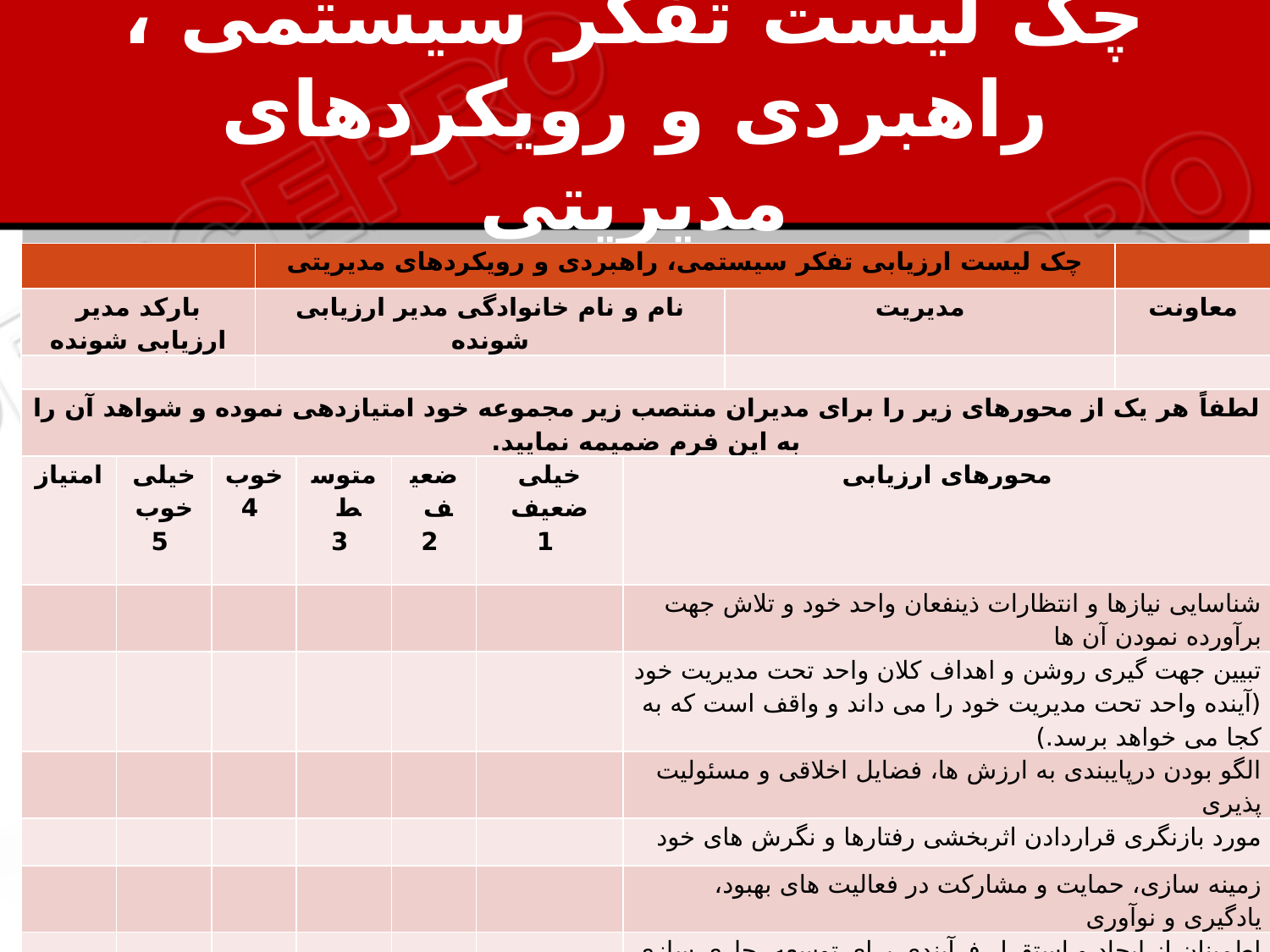

# چک لیست تفکر سیستمی ، راهبردی و رویکردهای مدیریتی
|  |  |  | چک لیست ارزیابی تفکر سیستمی، راهبردی و رویکردهای مدیریتی |  |  |  |  |  |  |  |  |  |  |
| --- | --- | --- | --- | --- | --- | --- | --- | --- | --- | --- | --- | --- | --- |
| بارکد مدیر ارزیابی شونده |  |  | نام و نام خانوادگی مدیر ارزیابی شونده |  |  |  |  |  | مدیریت |  |  | معاونت |  |
|  |  |  |  |  |  |  |  |  |  |  |  |  |  |
| لطفاً هر یک از محورهای زیر را برای مدیران منتصب زیر مجموعه خود امتیازدهی نموده و شواهد آن را به این فرم ضمیمه نمایید. |  |  |  |  |  |  |  |  |  |  |  |  |  |
| امتیاز | خیلی خوب 5 | خوب 4 |  | متوسط 3 | ضعیف 2 | خیلی ضعیف 1 | محورهای ارزیابی |  |  |  |  |  |  |
|  |  |  |  |  |  |  | شناسایی نیازها و انتظارات ذینفعان واحد خود و تلاش جهت برآورده نمودن آن ها |  |  |  |  |  |  |
|  |  |  |  |  |  |  | تبیین جهت گیری روشن و اهداف کلان واحد تحت مدیریت خود (آینده واحد تحت مدیریت خود را می داند و واقف است که به کجا می خواهد برسد.) |  |  |  |  |  |  |
|  |  |  |  |  |  |  | الگو بودن درپایبندی به ارزش ها، فضایل اخلاقی و مسئولیت پذیری |  |  |  |  |  |  |
|  |  |  |  |  |  |  | مورد بازنگری قراردادن اثربخشی رفتارها و نگرش های خود |  |  |  |  |  |  |
|  |  |  |  |  |  |  | زمینه سازی، حمایت و مشارکت در فعالیت های بهبود، یادگیری و نوآوری |  |  |  |  |  |  |
|  |  |  |  |  |  |  | اطمینان از ایجاد و استقرار فرآیندی برای توسعه، جاری سازی و به روزآوری خط مشی و استراتژی بخشی در واحد تحت مدیریت خود |  |  |  |  |  |  |
| محل درج مهر اعتبار |  |  |  |  | طبقه بندی |  | 2 | 1 |  | 0 | شماره |  | بازنگری |
|  |  |  |  |  |  |  |  |  |  |  | تاریخ |  |  |